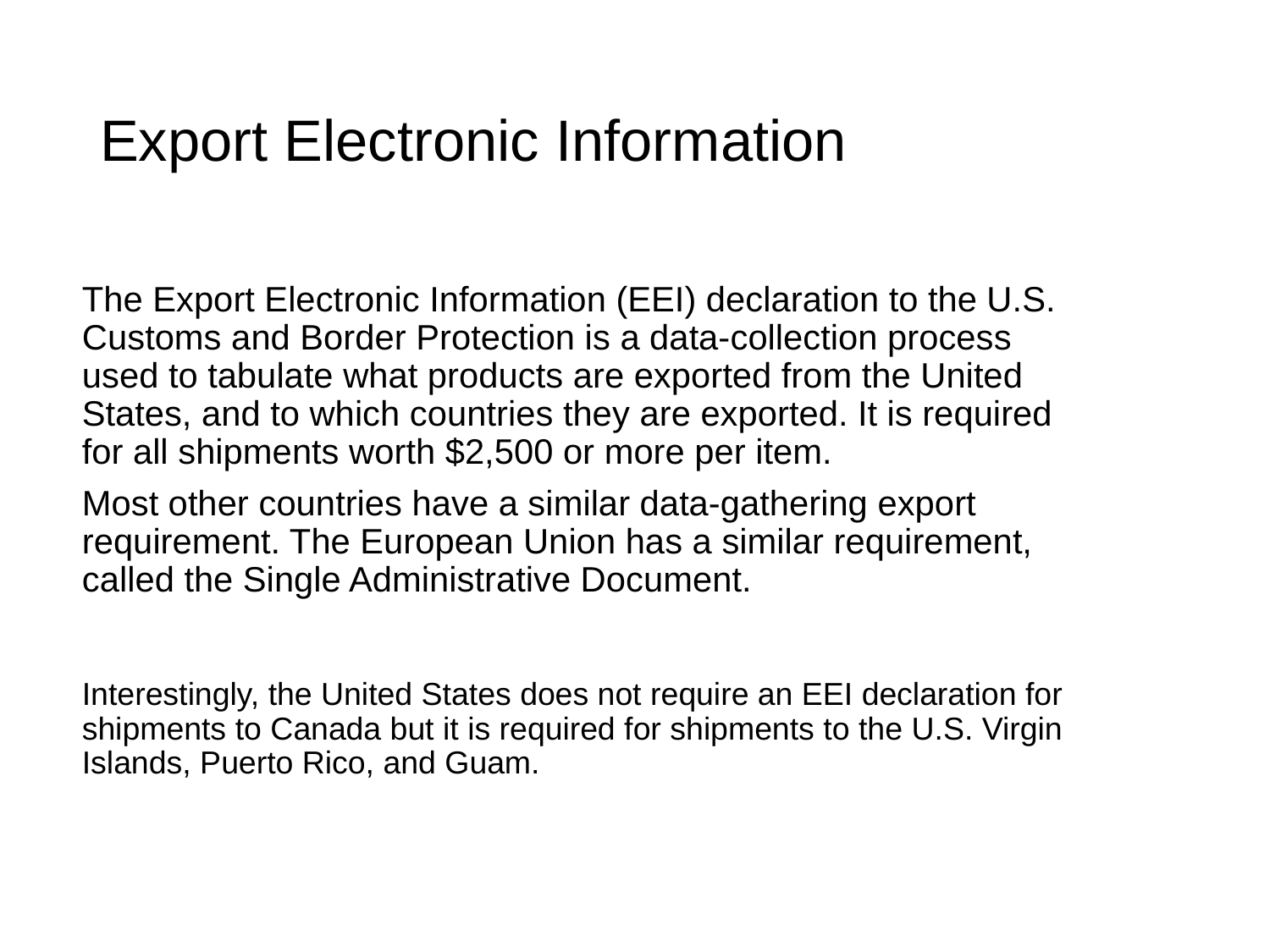

# Export Electronic Information
The Export Electronic Information (EEI) declaration to the U.S. Customs and Border Protection is a data-collection process used to tabulate what products are exported from the United States, and to which countries they are exported. It is required for all shipments worth $2,500 or more per item.
Most other countries have a similar data-gathering export requirement. The European Union has a similar requirement, called the Single Administrative Document.

Interestingly, the United States does not require an EEI declaration for shipments to Canada but it is required for shipments to the U.S. Virgin Islands, Puerto Rico, and Guam.